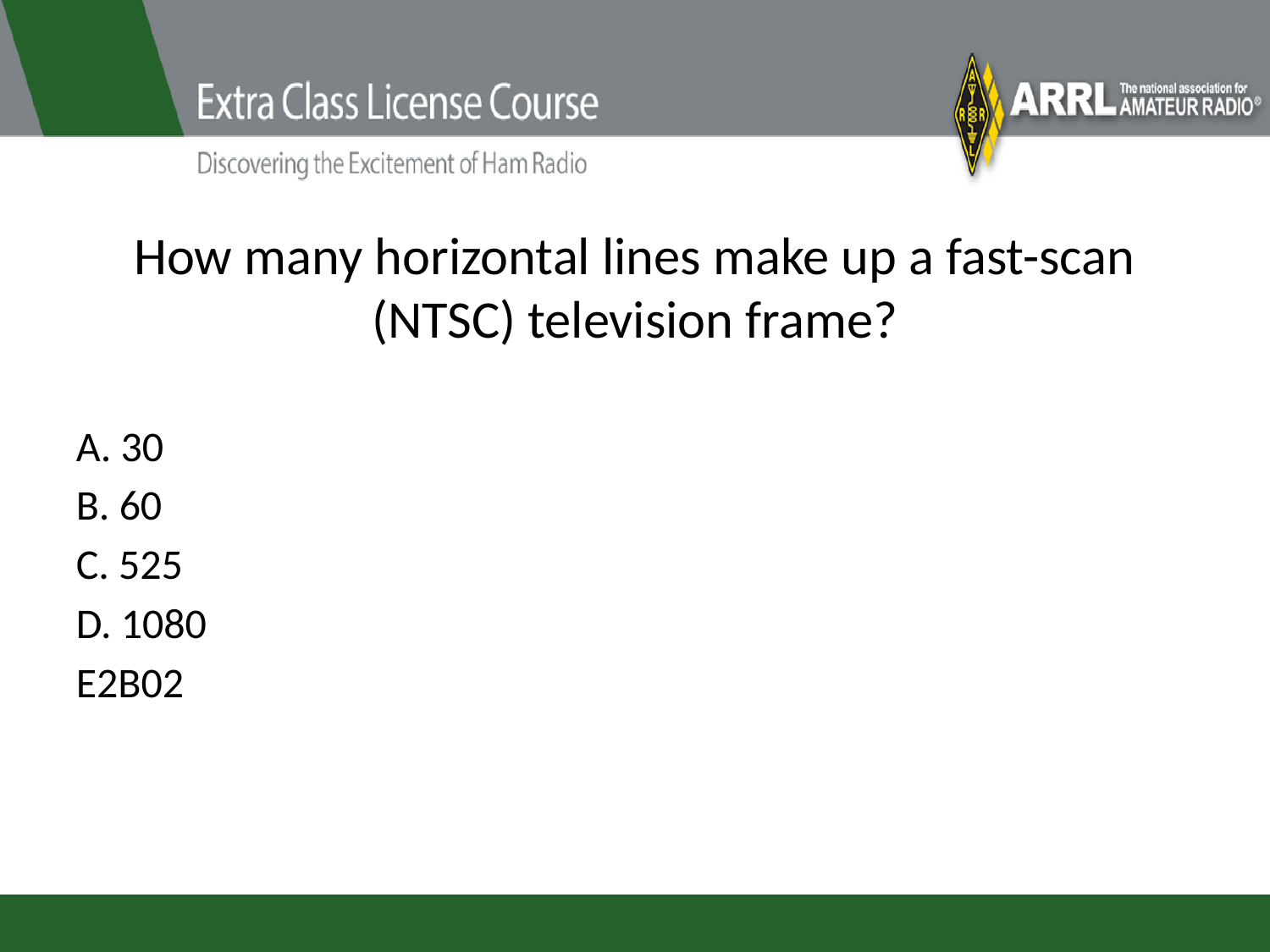

# How many horizontal lines make up a fast-scan (NTSC) television frame?
A. 30
B. 60
C. 525
D. 1080
E2B02